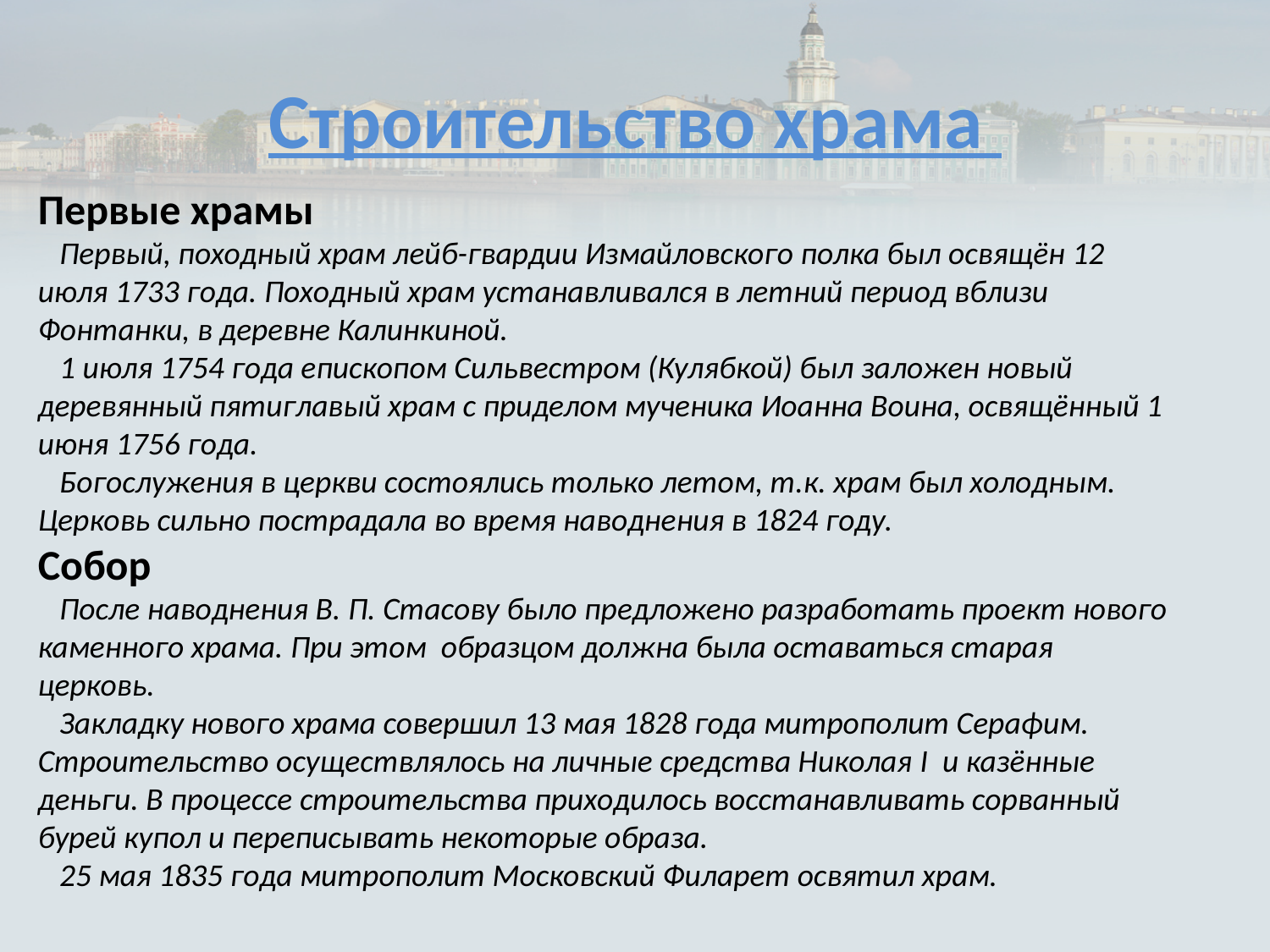

# Строительство храма
Первые храмы
   Первый, походный храм лейб-гвардии Измайловского полка был освящён 12 июля 1733 года. Походный храм устанавливался в летний период вблизи Фонтанки, в деревне Калинкиной.
   1 июля 1754 года епископом Сильвестром (Кулябкой) был заложен новый деревянный пятиглавый храм с приделом мученика Иоанна Воина, освящённый 1 июня 1756 года.
   Богослужения в церкви состоялись только летом, т.к. храм был холодным. Церковь сильно пострадала во время наводнения в 1824 году.
Собор
   После наводнения В. П. Стасову было предложено разработать проект нового каменного храма. При этом  образцом должна была оставаться старая церковь.
   Закладку нового храма совершил 13 мая 1828 года митрополит Серафим. Строительство осуществлялось на личные средства Николая I  и казённые деньги. В процессе строительства приходилось восстанавливать сорванный бурей купол и переписывать некоторые образа.
   25 мая 1835 года митрополит Московский Филарет освятил храм.